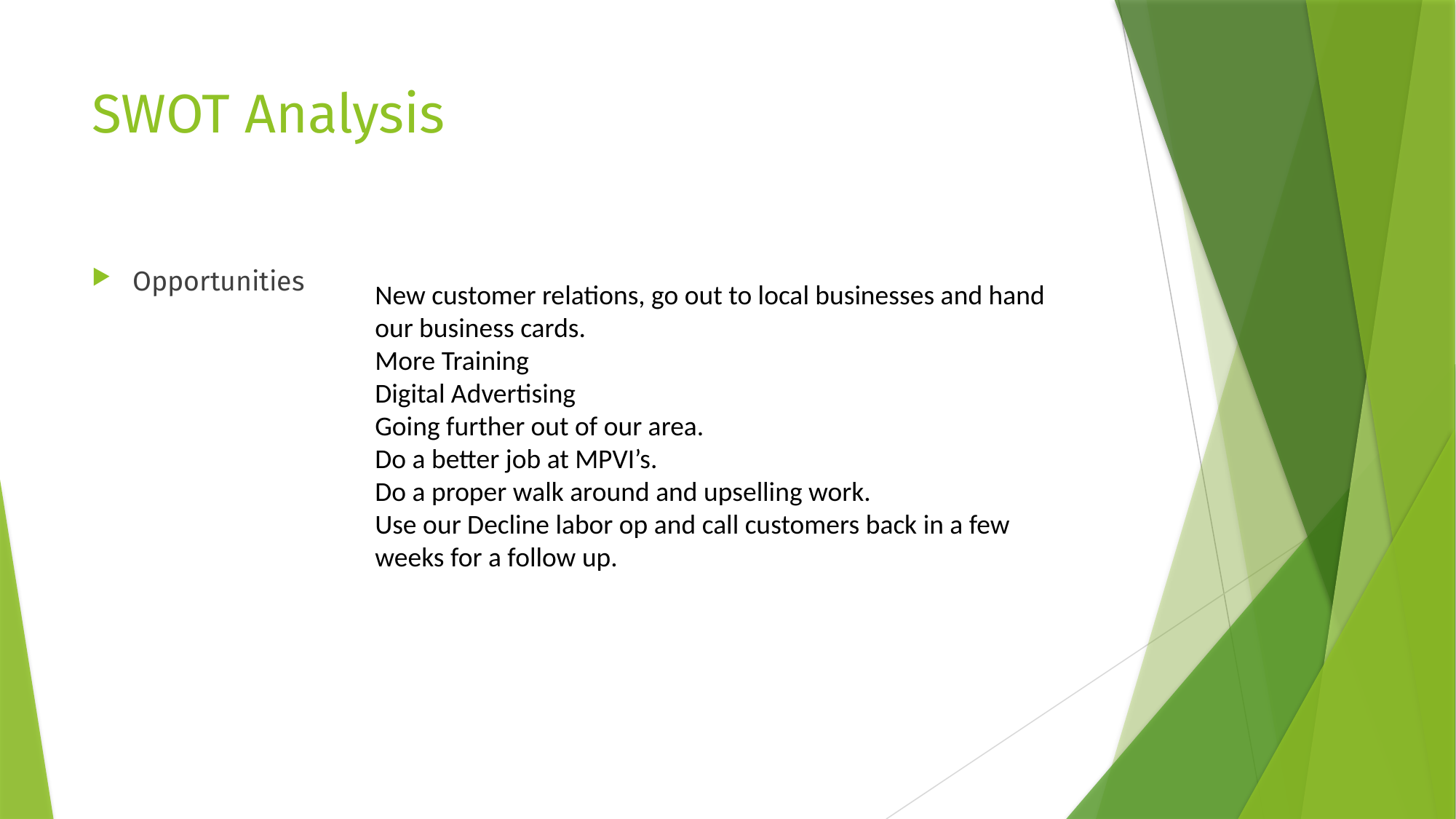

# SWOT Analysis

New customer relations, go out to local businesses and hand our business cards.
More Training
Digital Advertising
Going further out of our area.
Do a better job at MPVI’s.
Do a proper walk around and upselling work.
Use our Decline labor op and call customers back in a few weeks for a follow up.
Opportunities